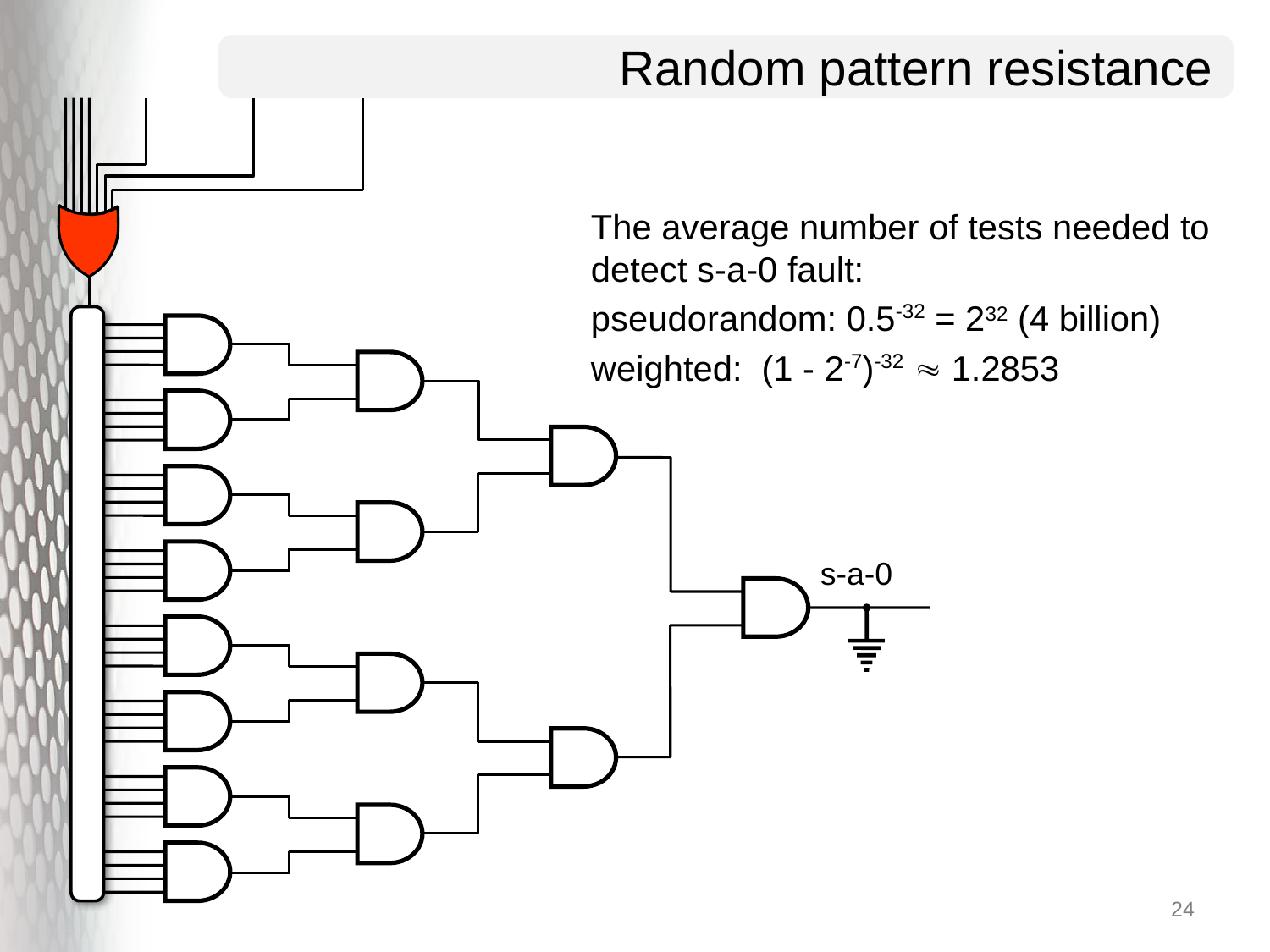

# Random pattern resistance

The average number of tests needed to detect s-a-0 fault:
pseudorandom: 0.5-32 = 232 (4 billion)
weighted:  (1 - 2-7)-32 ≈ 1.2853

s-a-0